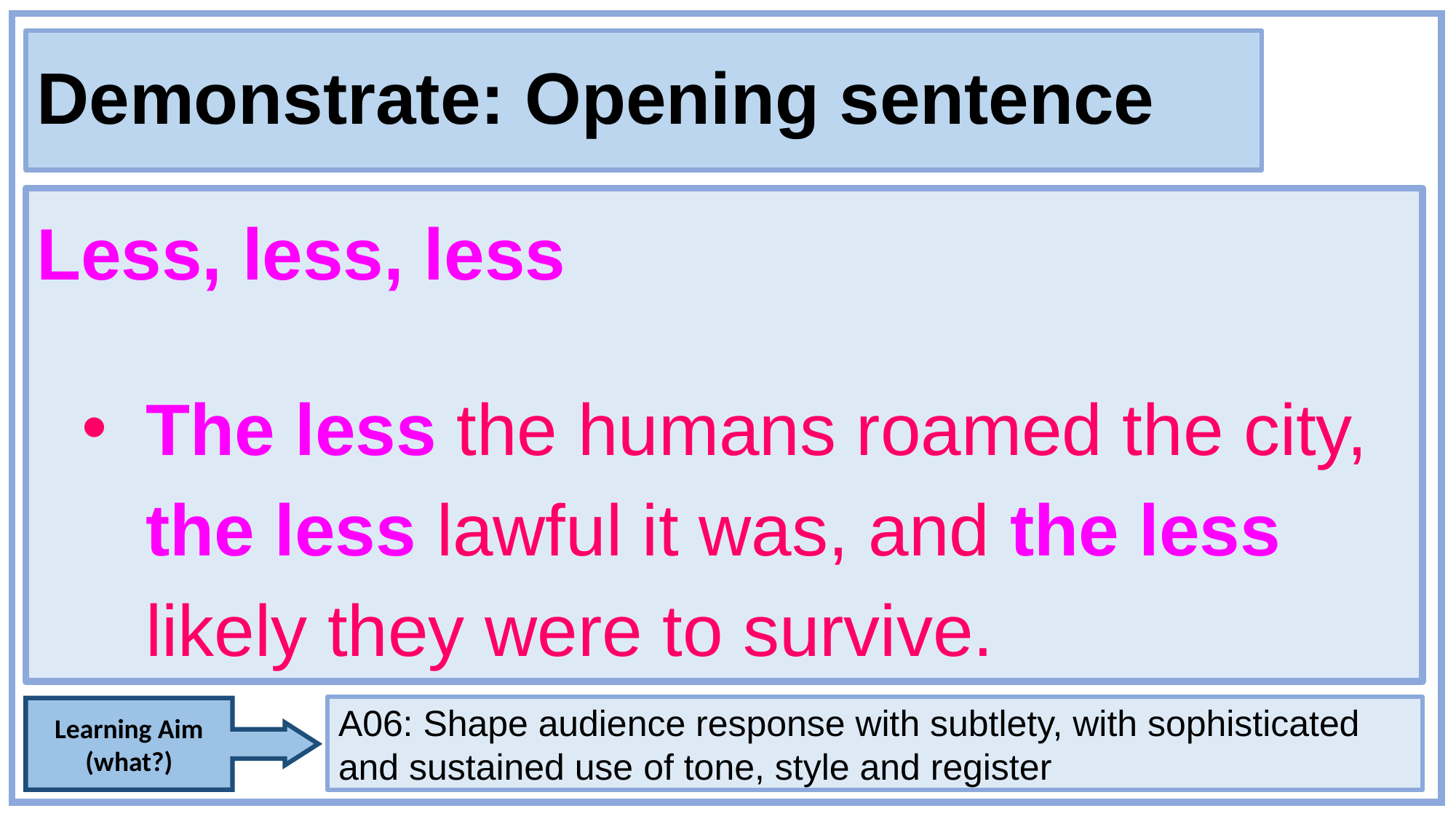

# Demonstrate: Opening sentence
Less, less, less

The less the humans roamed the city, the less lawful it was, and the less likely they were to survive.
A06: Shape audience response with subtlety, with sophisticated and sustained use of tone, style and register
Learning Aim
(what?)